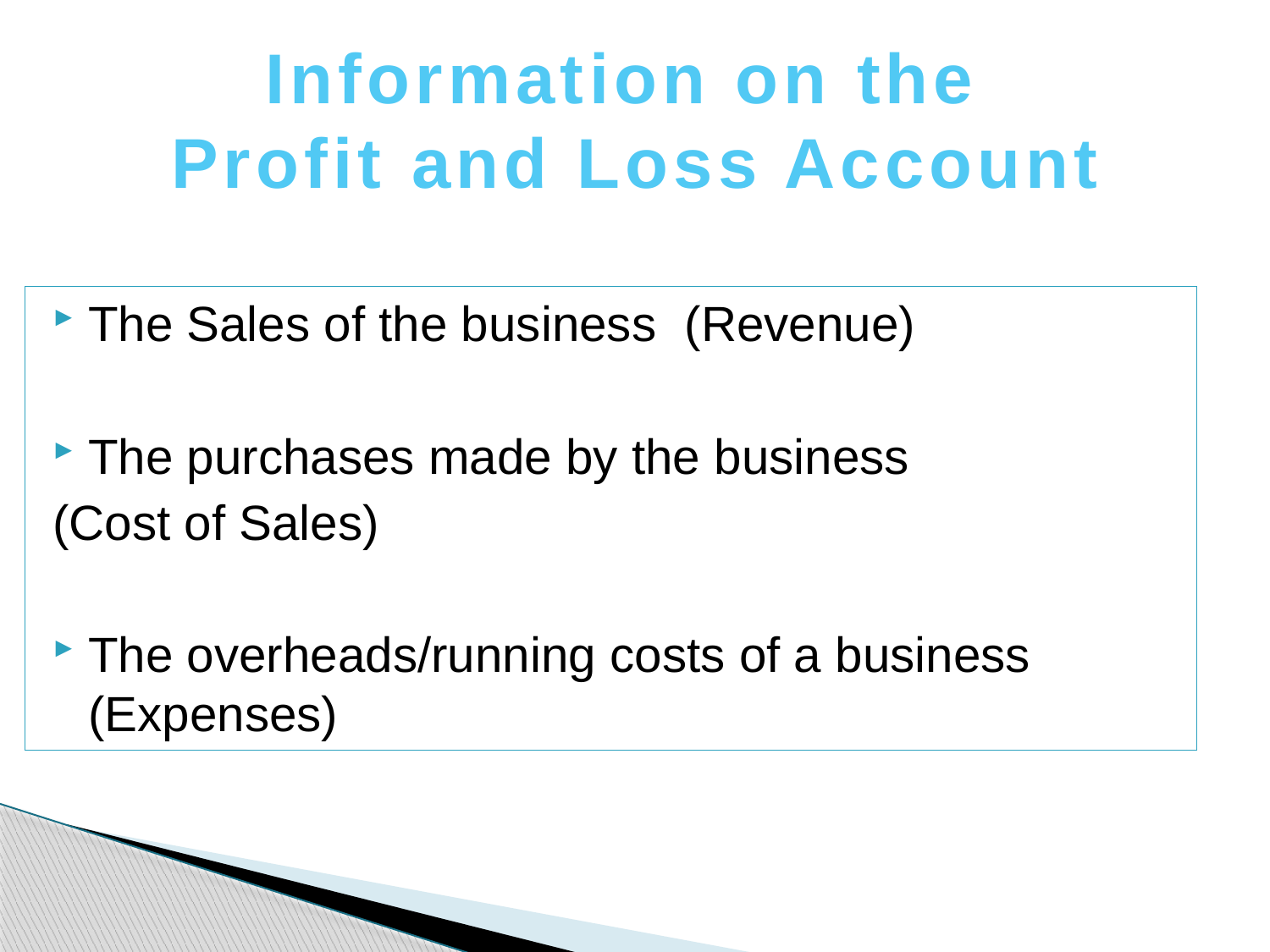

# Information on the Profit and Loss Account
The Sales of the business  (Revenue)

The purchases made by the business
(Cost of Sales)

The overheads/running costs of a business (Expenses)